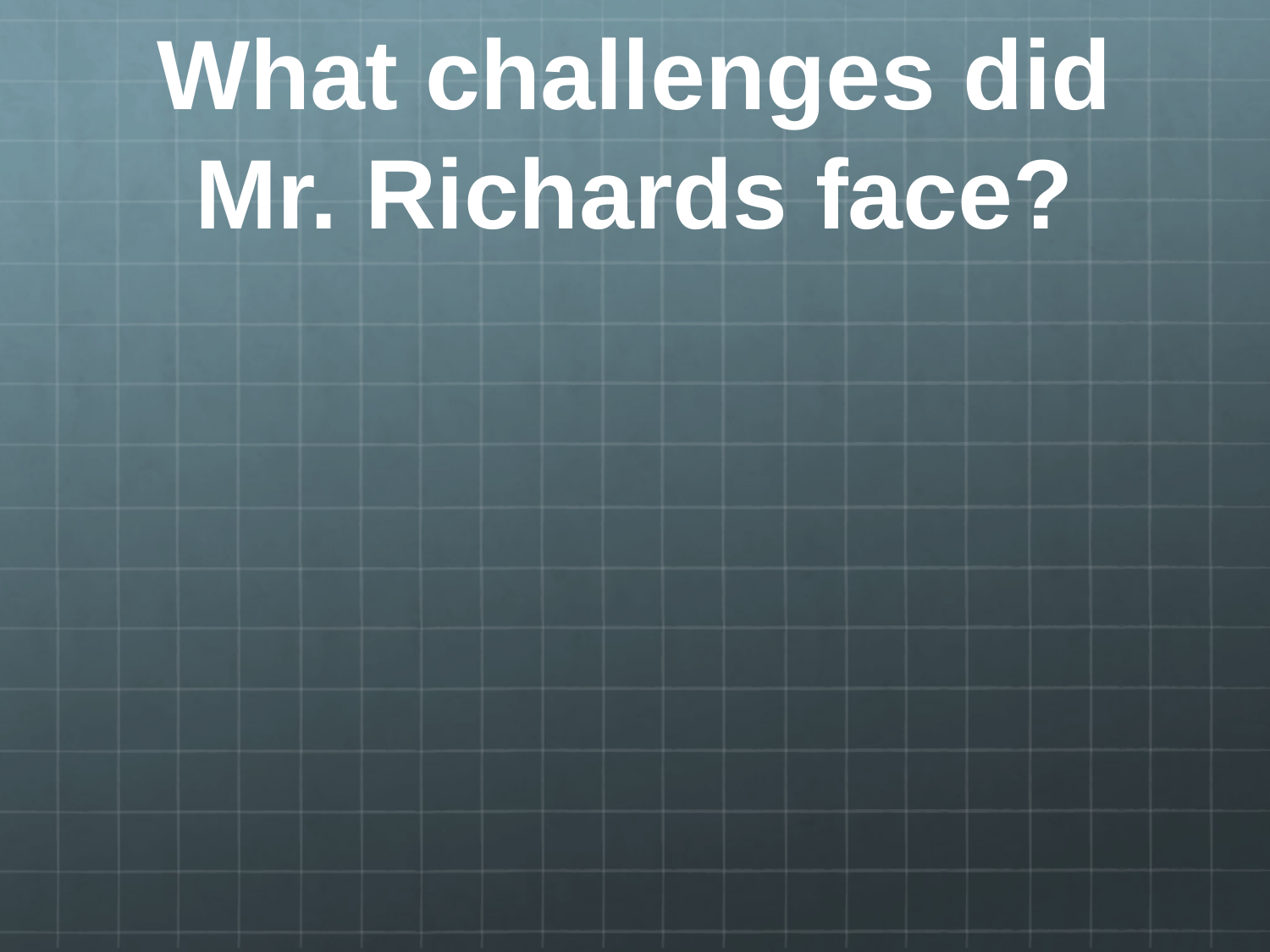

# What challenges did Mr. Richards face?